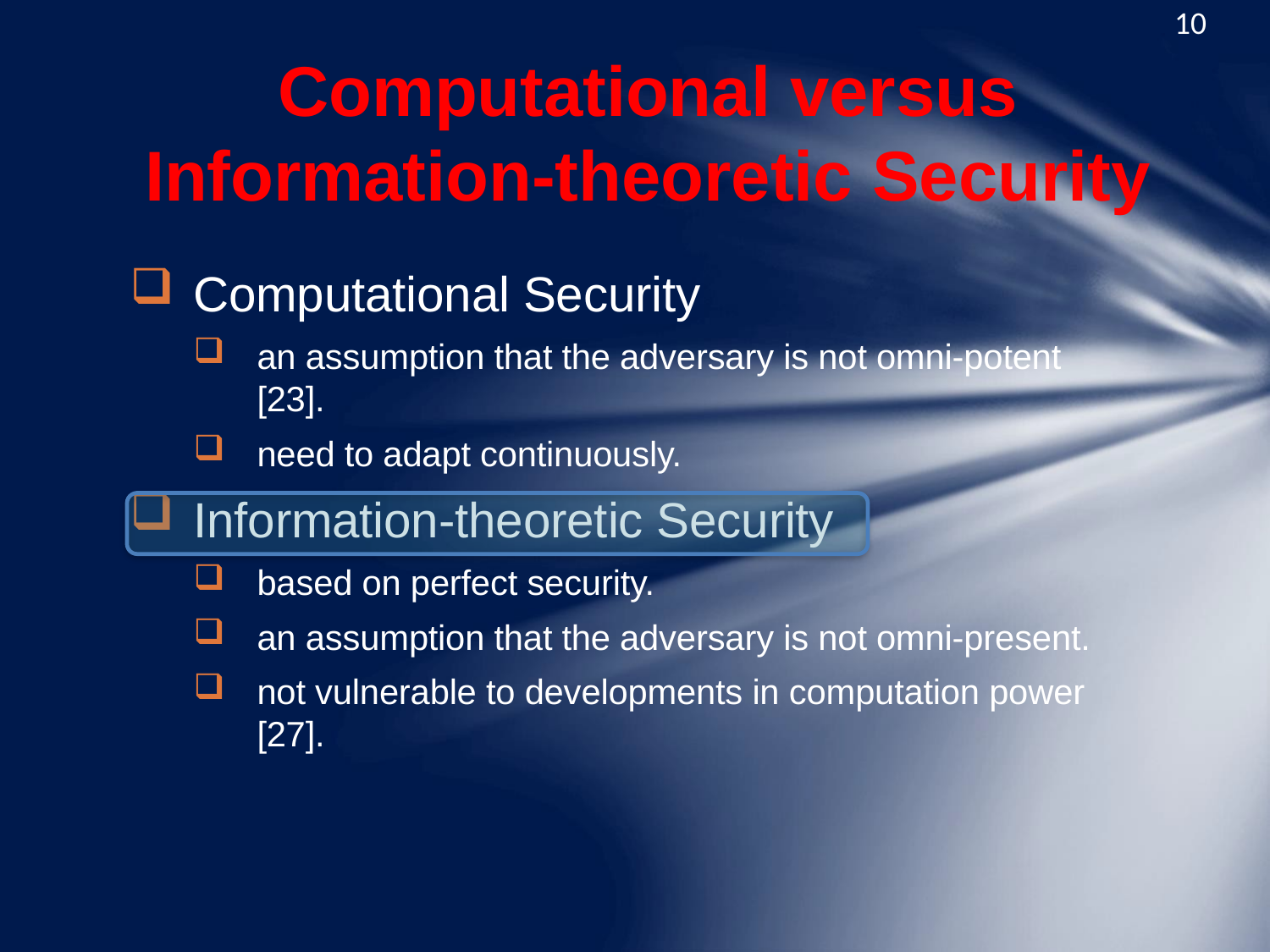

10
# Computational versus Information-theoretic Security
Computational Security
an assumption that the adversary is not omni-potent [23].
need to adapt continuously.
Information-theoretic Security
based on perfect security.
an assumption that the adversary is not omni-present.
not vulnerable to developments in computation power [27].